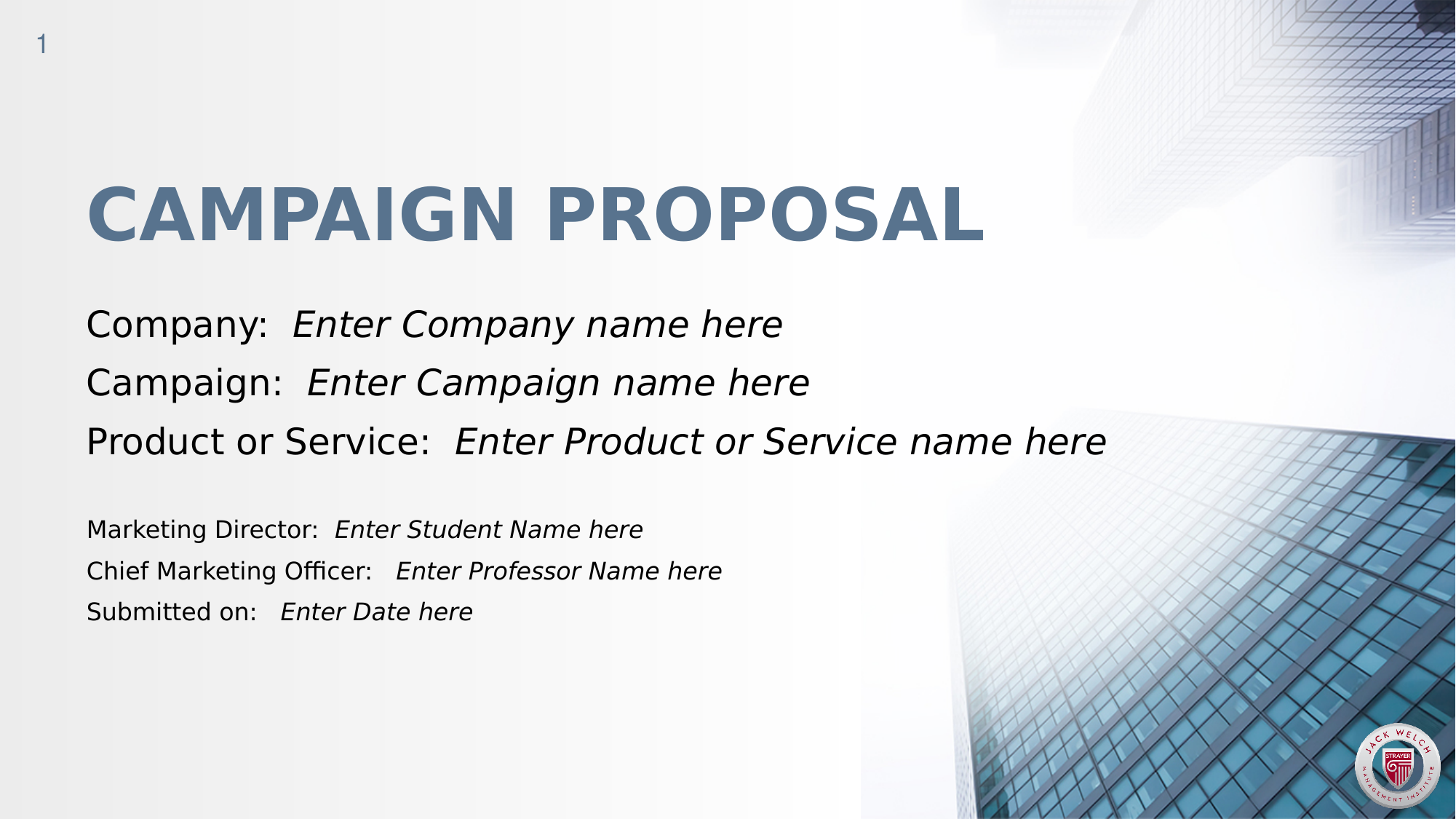

1
CAMPAIGN PROPOSAL
# Company:  Enter Company name here Campaign:  Enter Campaign name here Product or Service:  Enter Product or Service name here
Marketing Director:  Enter Student Name here
Chief Marketing Officer:   Enter Professor Name here
Submitted on:   Enter Date here